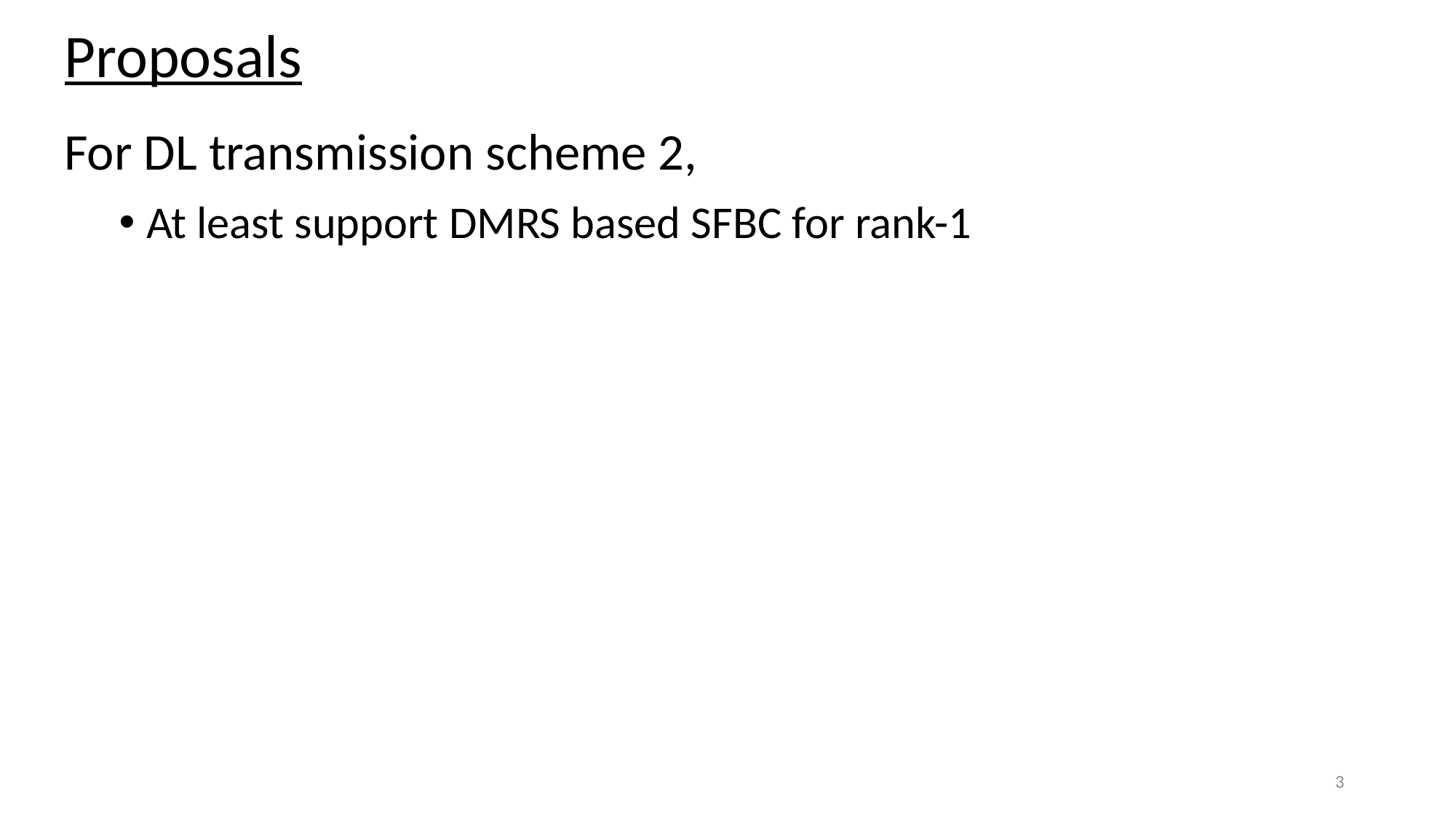

# Proposals
For DL transmission scheme 2,
At least support DMRS based SFBC for rank-1
3